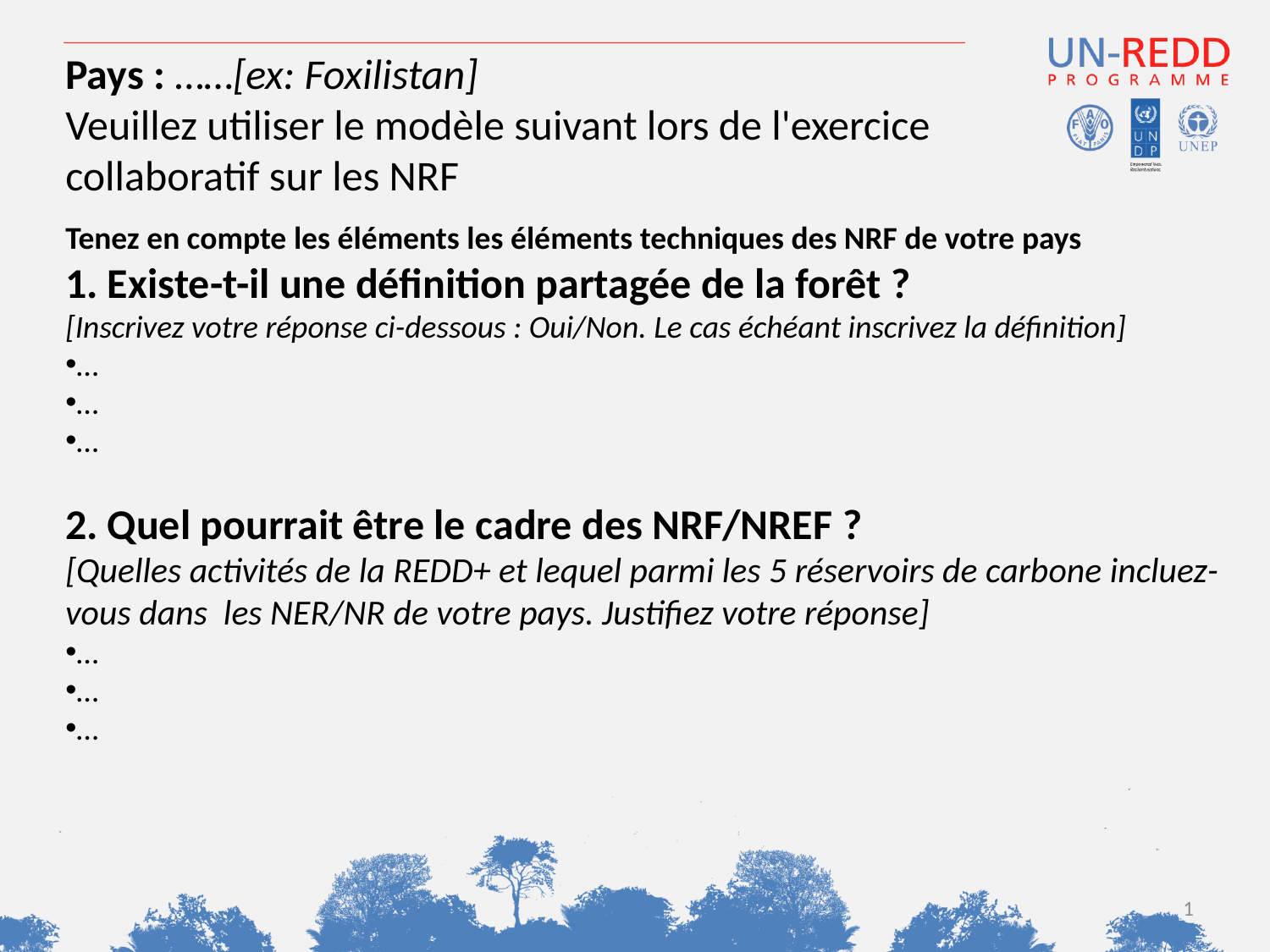

Pays : ……[ex: Foxilistan]
Veuillez utiliser le modèle suivant lors de l'exercice collaboratif sur les NRF
Tenez en compte les éléments les éléments techniques des NRF de votre pays
1. Existe-t-il une définition partagée de la forêt ?
[Inscrivez votre réponse ci-dessous : Oui/Non. Le cas échéant inscrivez la définition]
…
…
…

2. Quel pourrait être le cadre des NRF/NREF ?
[Quelles activités de la REDD+ et lequel parmi les 5 réservoirs de carbone incluez-vous dans  les NER/NR de votre pays. Justifiez votre réponse]
…
…
…

1